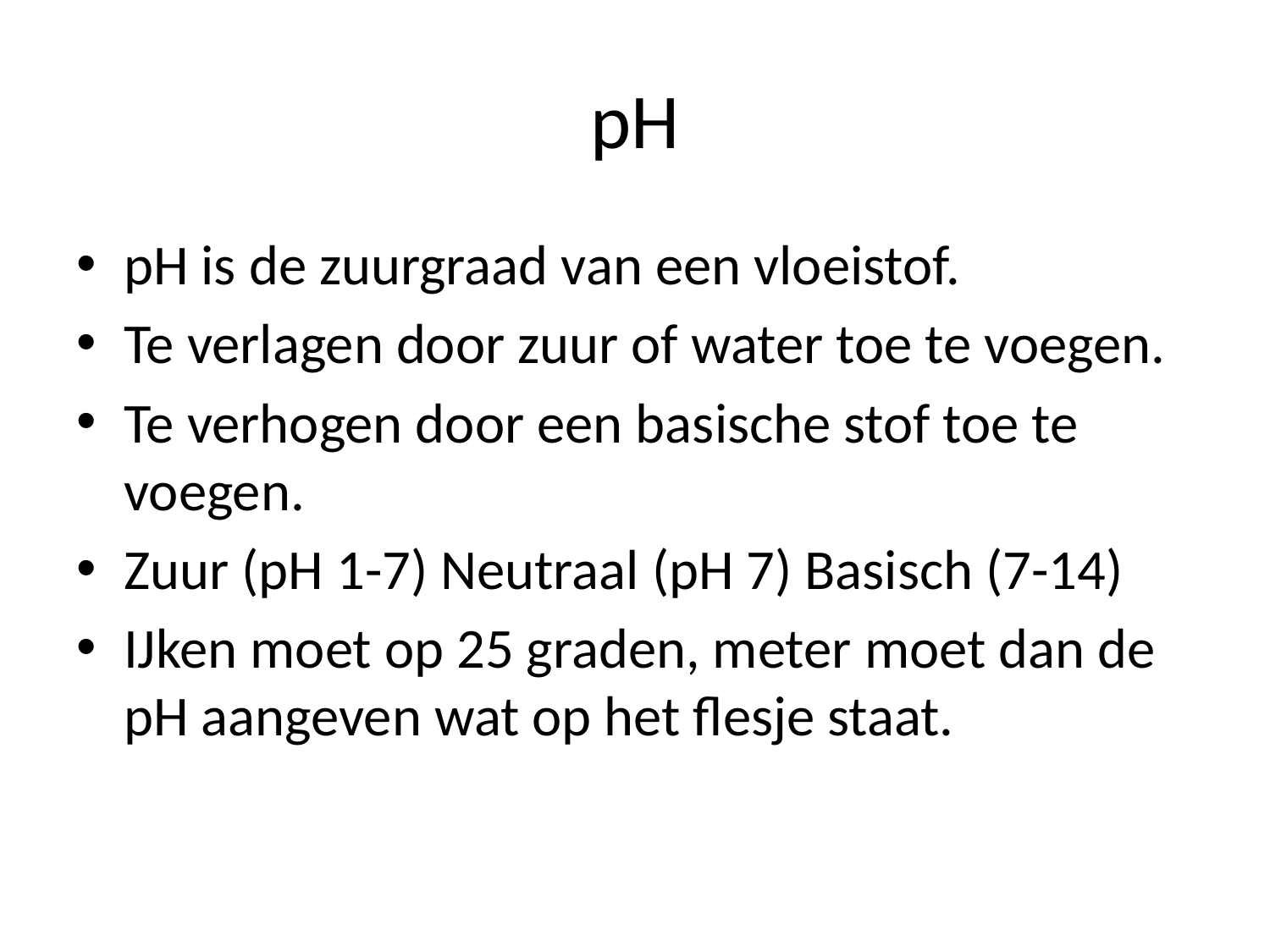

# pH
pH is de zuurgraad van een vloeistof.
Te verlagen door zuur of water toe te voegen.
Te verhogen door een basische stof toe te voegen.
Zuur (pH 1-7) Neutraal (pH 7) Basisch (7-14)
IJken moet op 25 graden, meter moet dan de pH aangeven wat op het flesje staat.